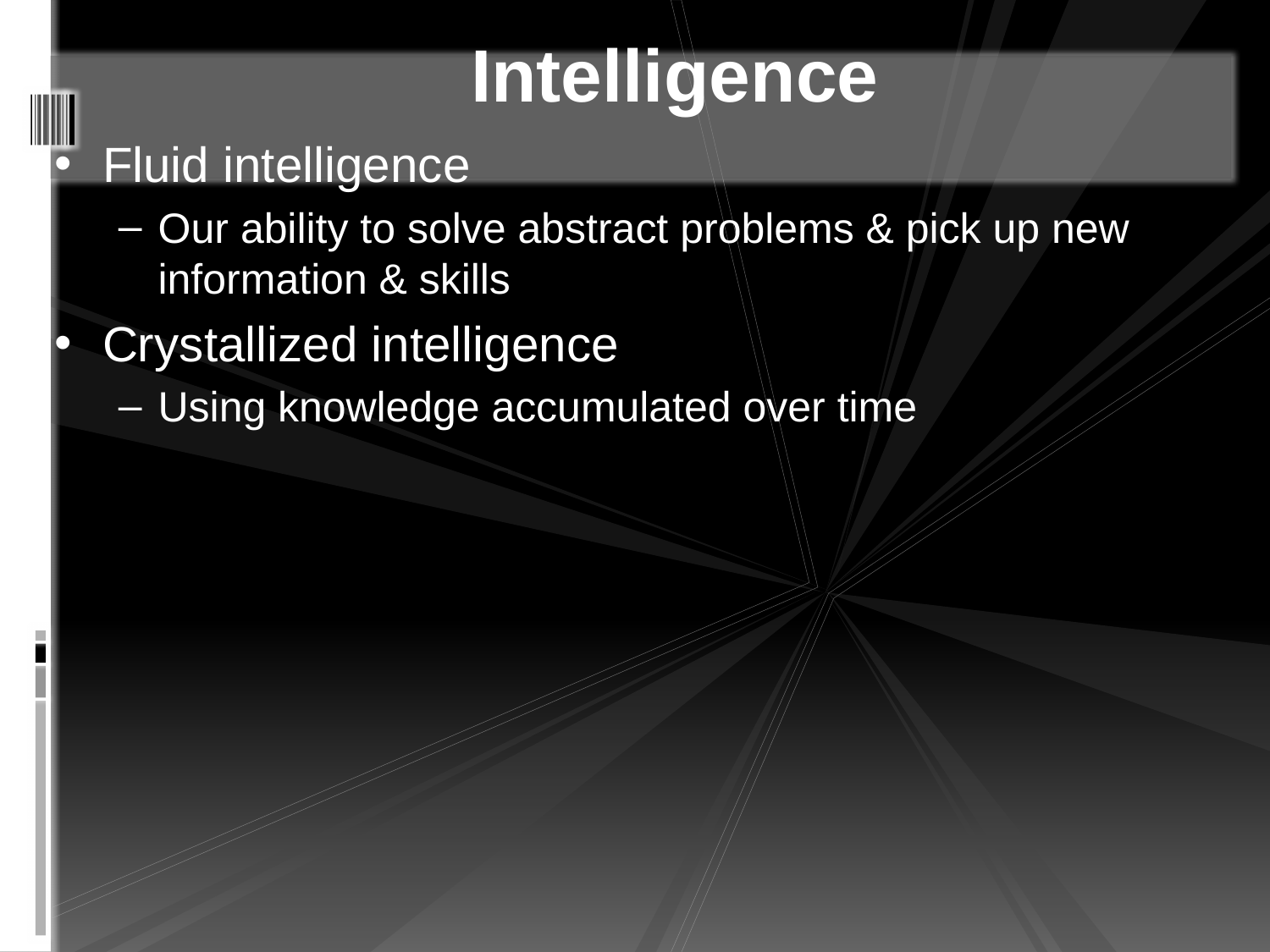

Intelligence
Fluid intelligence
Our ability to solve abstract problems & pick up new information & skills
Crystallized intelligence
Using knowledge accumulated over time